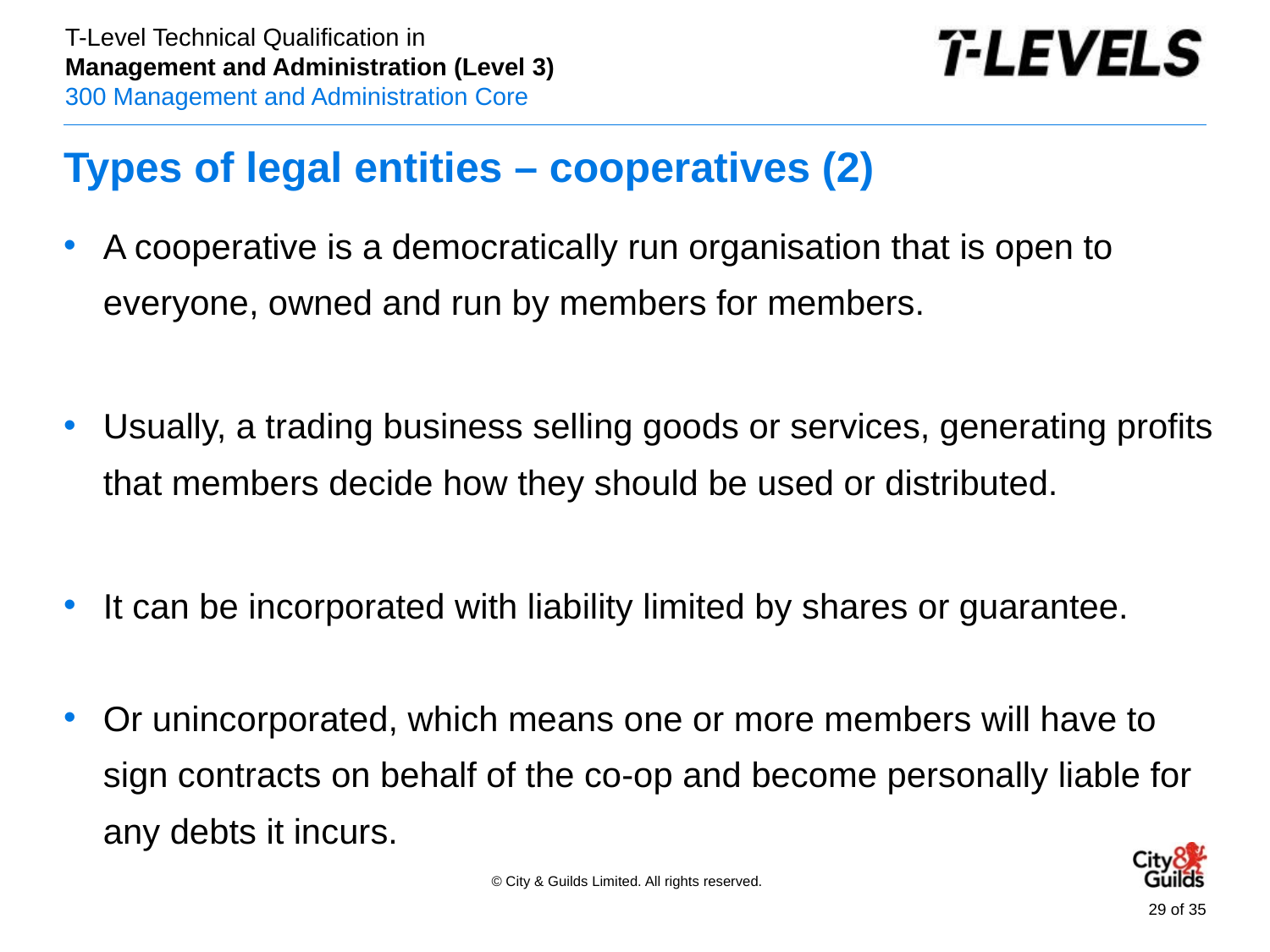

# Types of legal entities – cooperatives (2)
A cooperative is a democratically run organisation that is open to everyone, owned and run by members for members.

Usually, a trading business selling goods or services, generating profits that members decide how they should be used or distributed.

It can be incorporated with liability limited by shares or guarantee.

Or unincorporated, which means one or more members will have to sign contracts on behalf of the co-op and become personally liable for any debts it incurs.